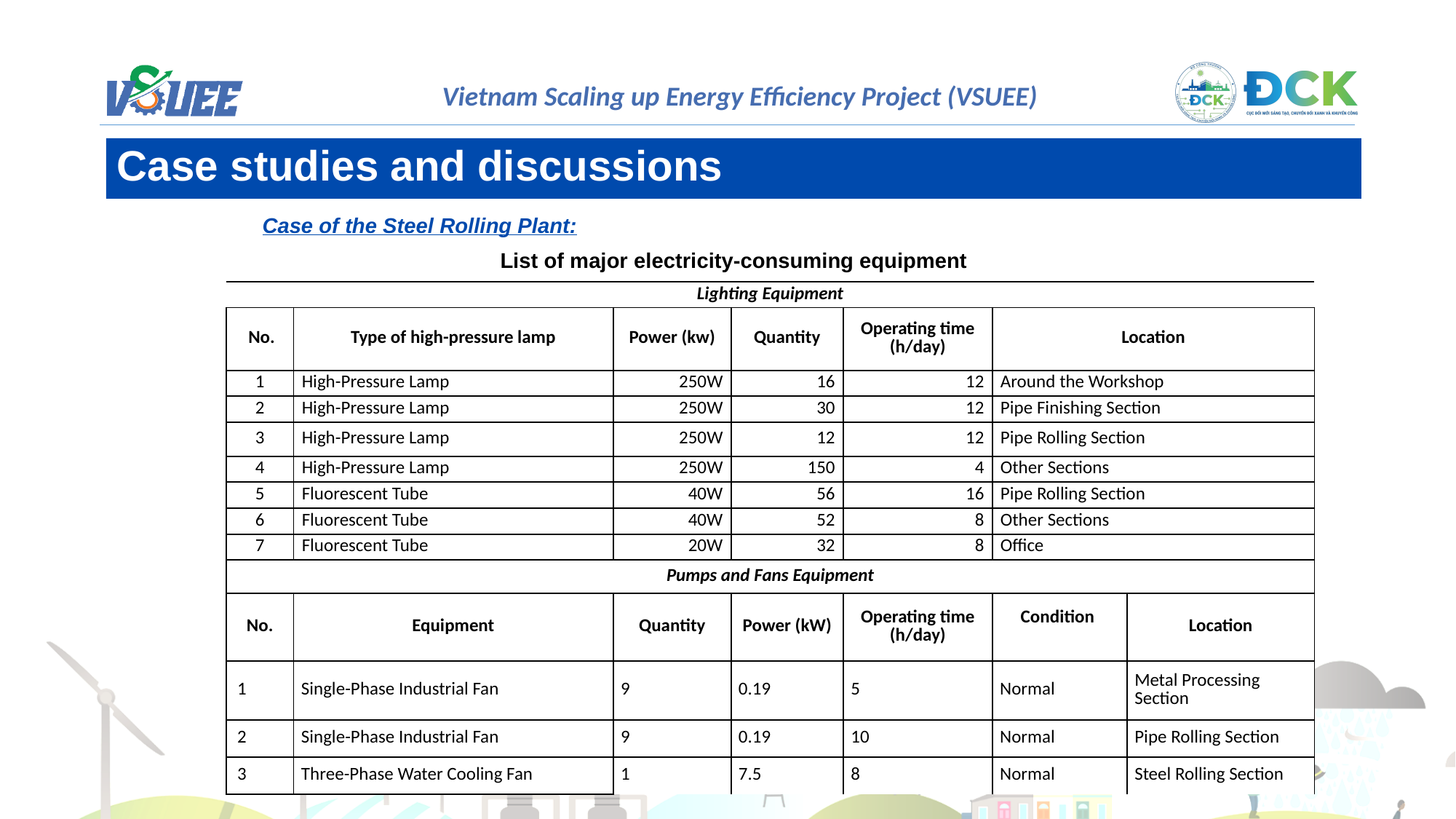

Case studies and discussions
Case of the Steel Rolling Plant:
List of major electricity-consuming equipment
| Lighting Equipment |  |  |  |  |  |  |
| --- | --- | --- | --- | --- | --- | --- |
| No. | Type of high-pressure lamp | Power (kw) | Quantity | Operating time (h/day) | Location | no. |
| 1 | High-Pressure Lamp | 250W | 16 | 12 | Around the Workshop |  |
| 2 | High-Pressure Lamp | 250W | 30 | 12 | Pipe Finishing Section |  |
| 3 | High-Pressure Lamp | 250W | 12 | 12 | Pipe Rolling Section |  |
| 4 | High-Pressure Lamp | 250W | 150 | 4 | Other Sections |  |
| 5 | Fluorescent Tube | 40W | 56 | 16 | Pipe Rolling Section |  |
| 6 | Fluorescent Tube | 40W | 52 | 8 | Other Sections |  |
| 7 | Fluorescent Tube | 20W | 32 | 8 | Office |  |
| Pumps and Fans Equipment |  |  |  |  |  |  |
| No. | Equipment | Quantity | Power (kW) | Operating time (h/day) | Condition | Location |
| 1 | Single-Phase Industrial Fan | 9 | 0.19 | 5 | Normal | Metal Processing Section |
| 2 | Single-Phase Industrial Fan | 9 | 0.19 | 10 | Normal | Pipe Rolling Section |
| 3 | Three-Phase Water Cooling Fan | 1 | 7.5 | 8 | Normal | Steel Rolling Section |